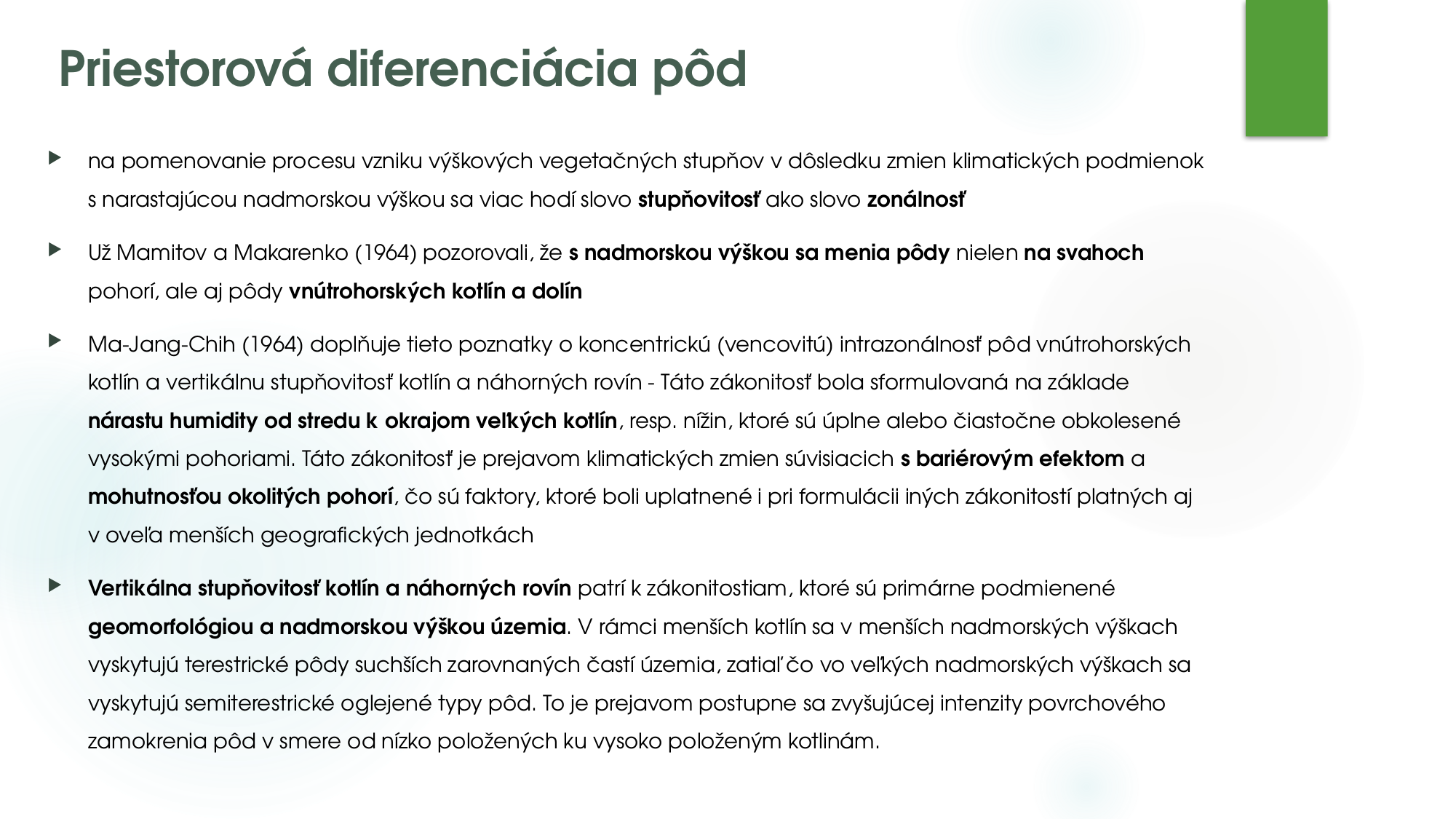

# Priestorová diferenciácia pôd
na pomenovanie procesu vzniku výškových vegetačných stupňov v dôsledku zmien klimatických podmienok s narastajúcou nadmorskou výškou sa viac hodí slovo stupňovitosť ako slovo zonálnosť
Už Mamitov a Makarenko (1964) pozorovali, že s nadmorskou výškou sa menia pôdy nielen na svahoch pohorí, ale aj pôdy vnútrohorských kotlín a dolín
Ma-Jang-Chih (1964) doplňuje tieto poznatky o koncentrickú (vencovitú) intrazonálnosť pôd vnútrohorských kotlín a vertikálnu stupňovitosť kotlín a náhorných rovín - Táto zákonitosť bola sformulovaná na základe nárastu humidity od stredu k okrajom veľkých kotlín, resp. nížin, ktoré sú úplne alebo čiastočne obkolesené vysokými pohoriami. Táto zákonitosť je prejavom klimatických zmien súvisiacich s bariérovým efektom a mohutnosťou okolitých pohorí, čo sú faktory, ktoré boli uplatnené i pri formulácii iných zákonitostí platných aj v oveľa menších geografických jednotkách
Vertikálna stupňovitosť kotlín a náhorných rovín patrí k zákonitostiam, ktoré sú primárne podmienené geomorfológiou a nadmorskou výškou územia. V rámci menších kotlín sa v menších nadmorských výškach vyskytujú terestrické pôdy suchších zarovnaných častí územia, zatiaľ čo vo veľkých nadmorských výškach sa vyskytujú semiterestrické oglejené typy pôd. To je prejavom postupne sa zvyšujúcej intenzity povrchového zamokrenia pôd v smere od nízko položených ku vysoko položeným kotlinám.